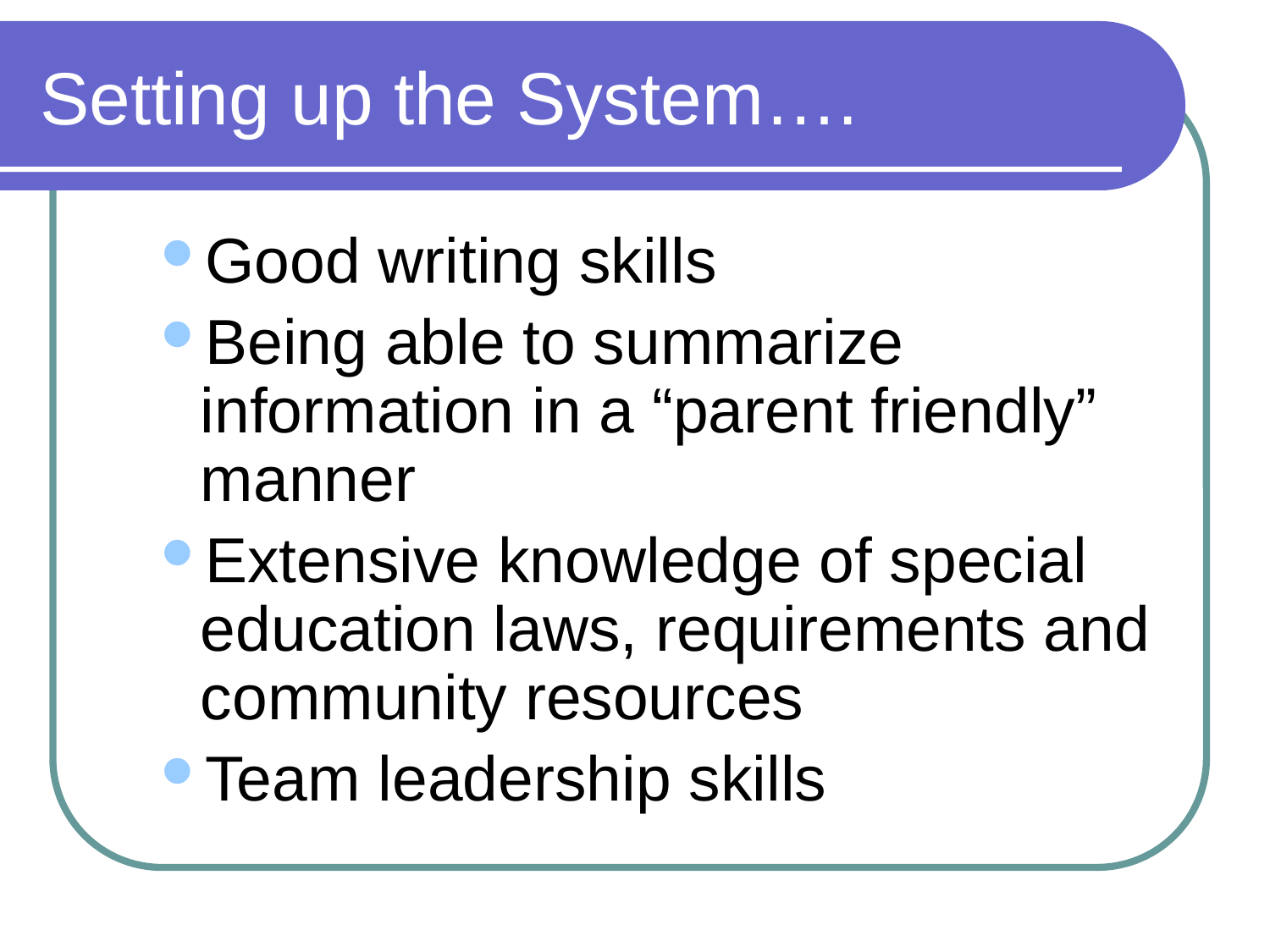

# Setting up the System….
Good writing skills
Being able to summarize information in a “parent friendly” manner
Extensive knowledge of special education laws, requirements and community resources
Team leadership skills